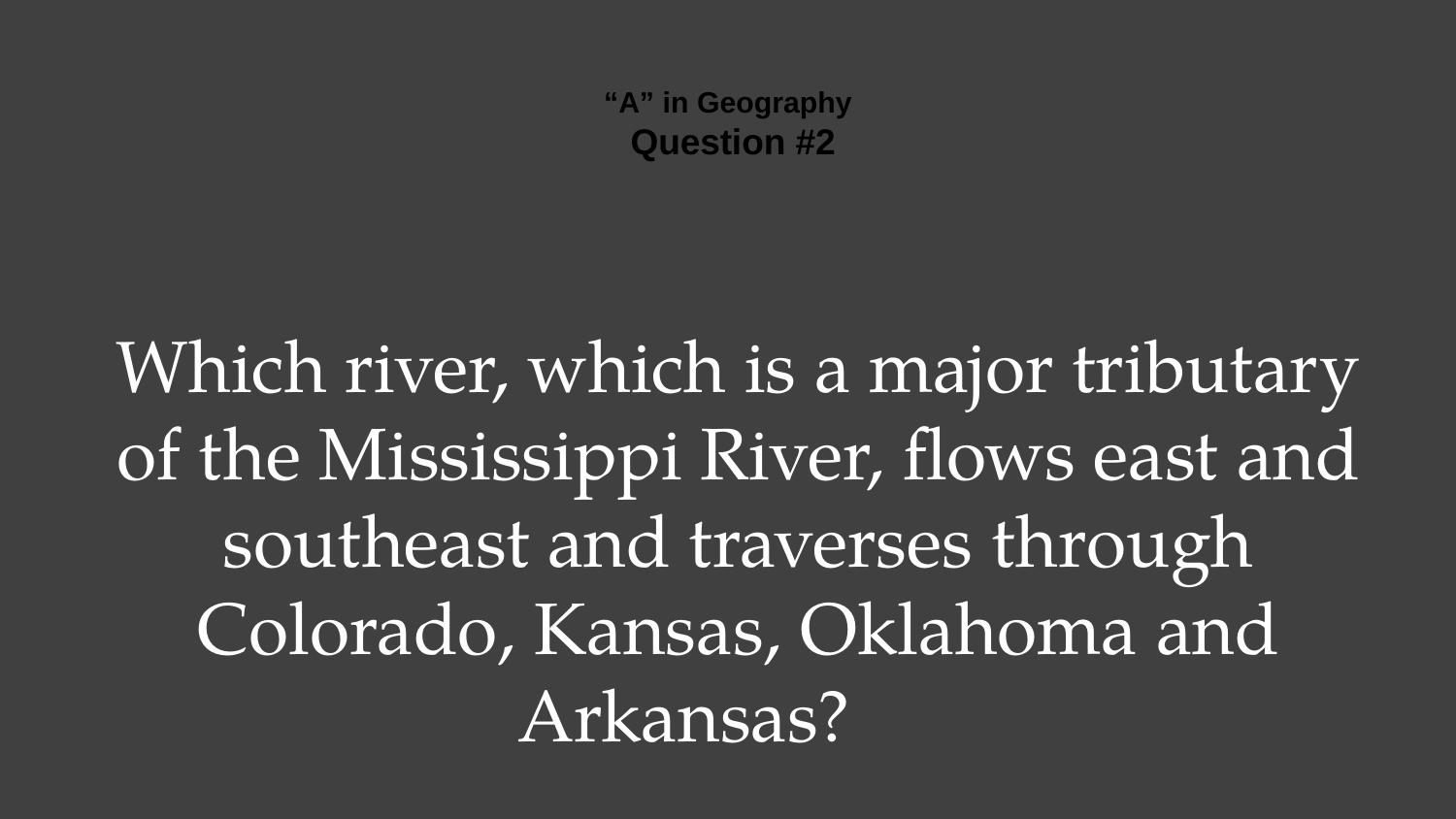

# “A” in Geography Question #2
Which river, which is a major tributary of the Mississippi River, flows east and southeast and traverses through Colorado, Kansas, Oklahoma and Arkansas?